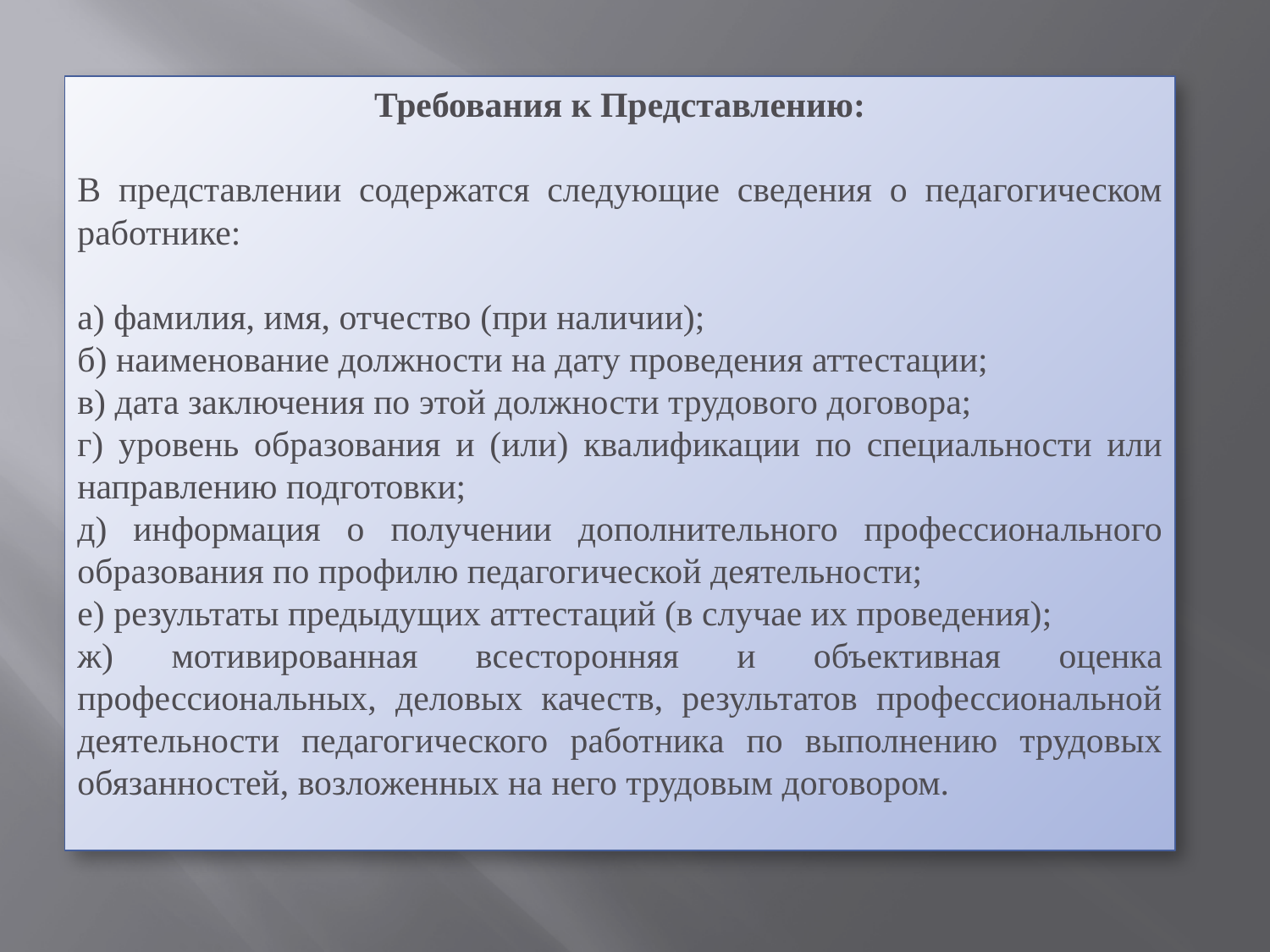

Требования к Представлению:

В представлении содержатся следующие сведения о педагогическом работнике:

а) фамилия, имя, отчество (при наличии);
б) наименование должности на дату проведения аттестации;
в) дата заключения по этой должности трудового договора;
г) уровень образования и (или) квалификации по специальности или направлению подготовки;
д) информация о получении дополнительного профессионального образования по профилю педагогической деятельности;
е) результаты предыдущих аттестаций (в случае их проведения);
ж) мотивированная всесторонняя и объективная оценка профессиональных, деловых качеств, результатов профессиональной деятельности педагогического работника по выполнению трудовых обязанностей, возложенных на него трудовым договором.